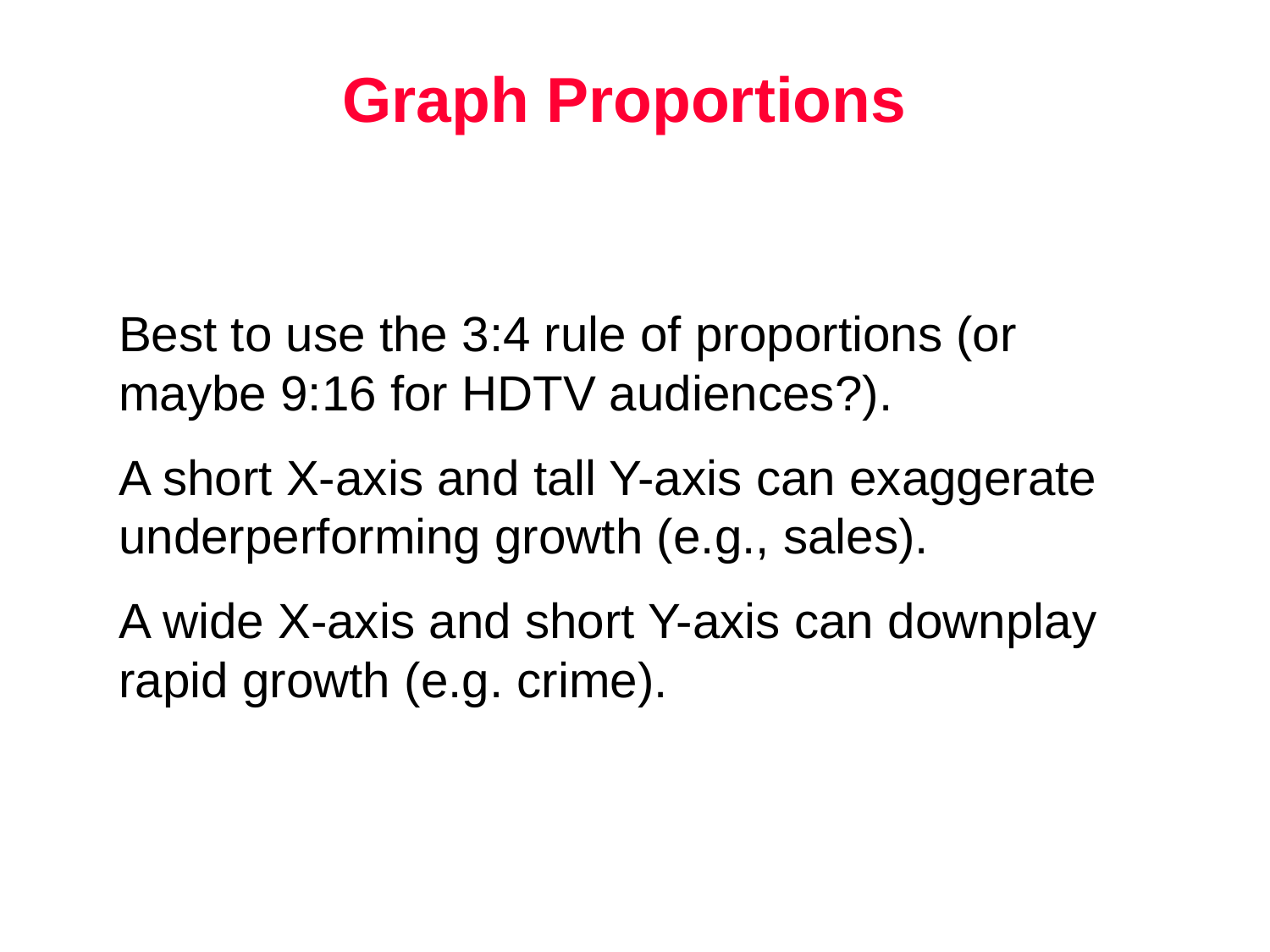

Graph Proportions
Best to use the 3:4 rule of proportions (or maybe 9:16 for HDTV audiences?).
A short X-axis and tall Y-axis can exaggerate underperforming growth (e.g., sales).
A wide X-axis and short Y-axis can downplay rapid growth (e.g. crime).